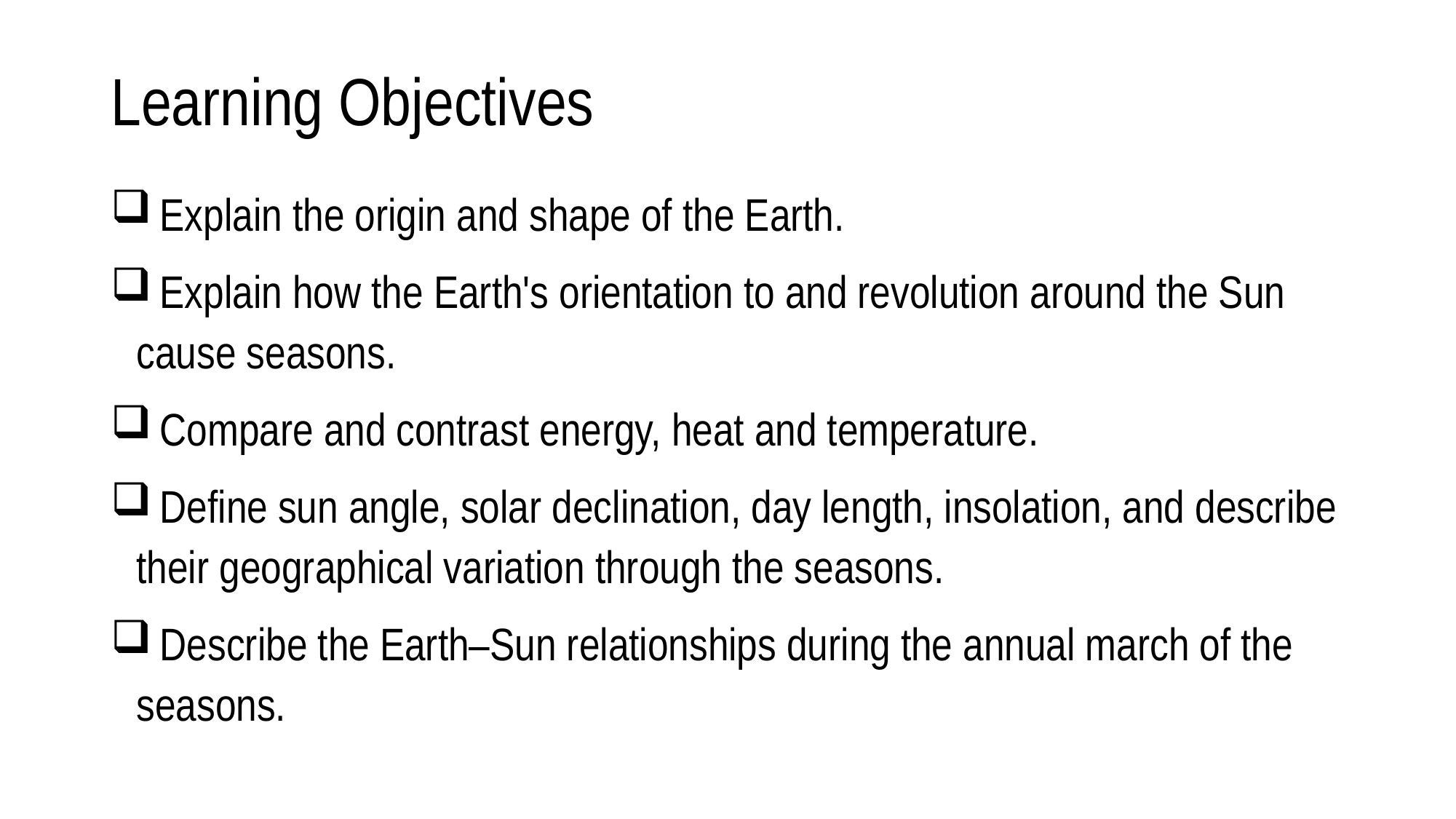

# Learning Objectives
 Explain the origin and shape of the Earth.
 Explain how the Earth's orientation to and revolution around the Sun cause seasons.
 Compare and contrast energy, heat and temperature.
 Define sun angle, solar declination, day length, insolation, and describe their geographical variation through the seasons.
 Describe the Earth–Sun relationships during the annual march of the seasons.